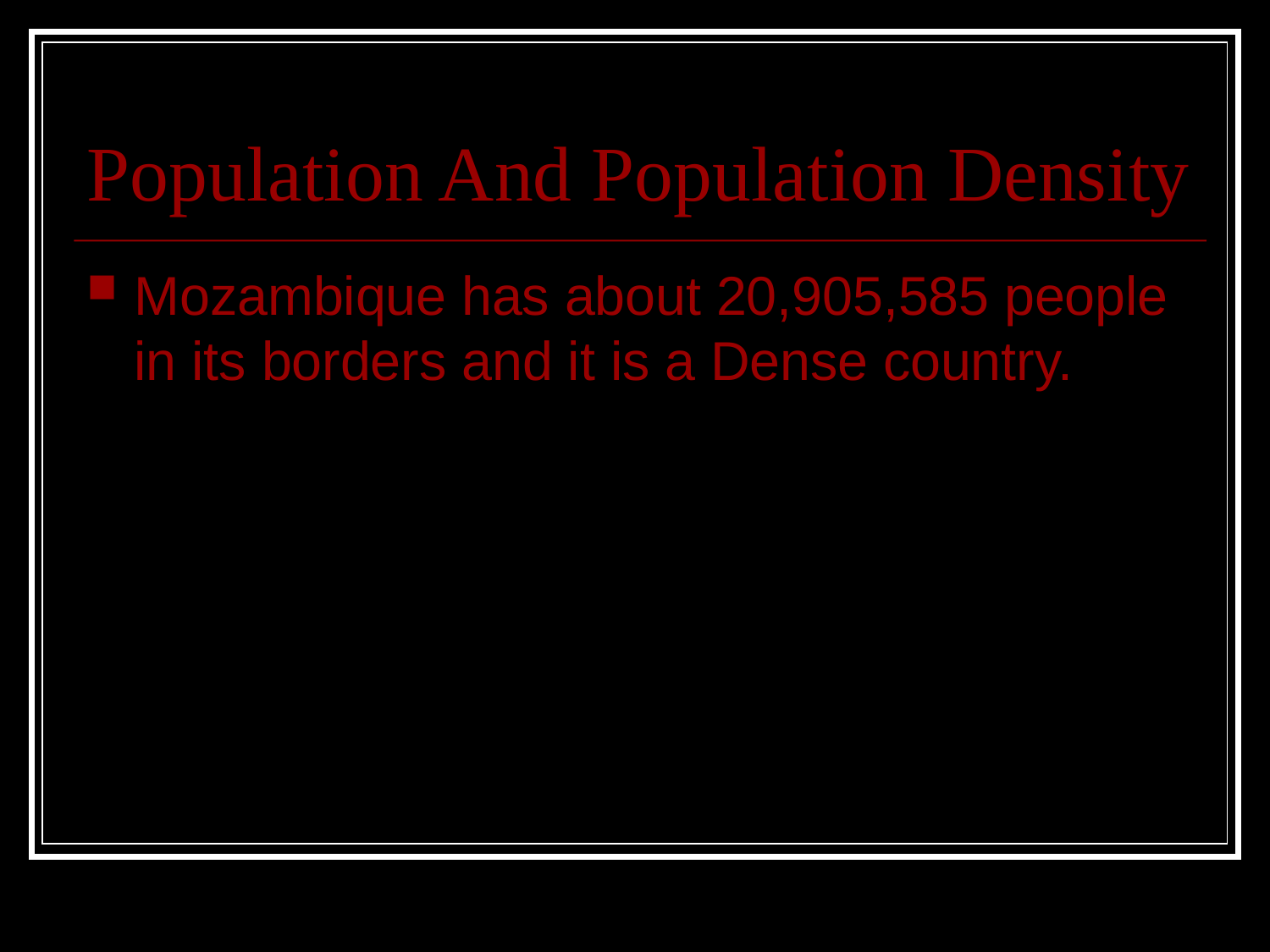

# Population And Population Density
Mozambique has about 20,905,585 people in its borders and it is a Dense country.